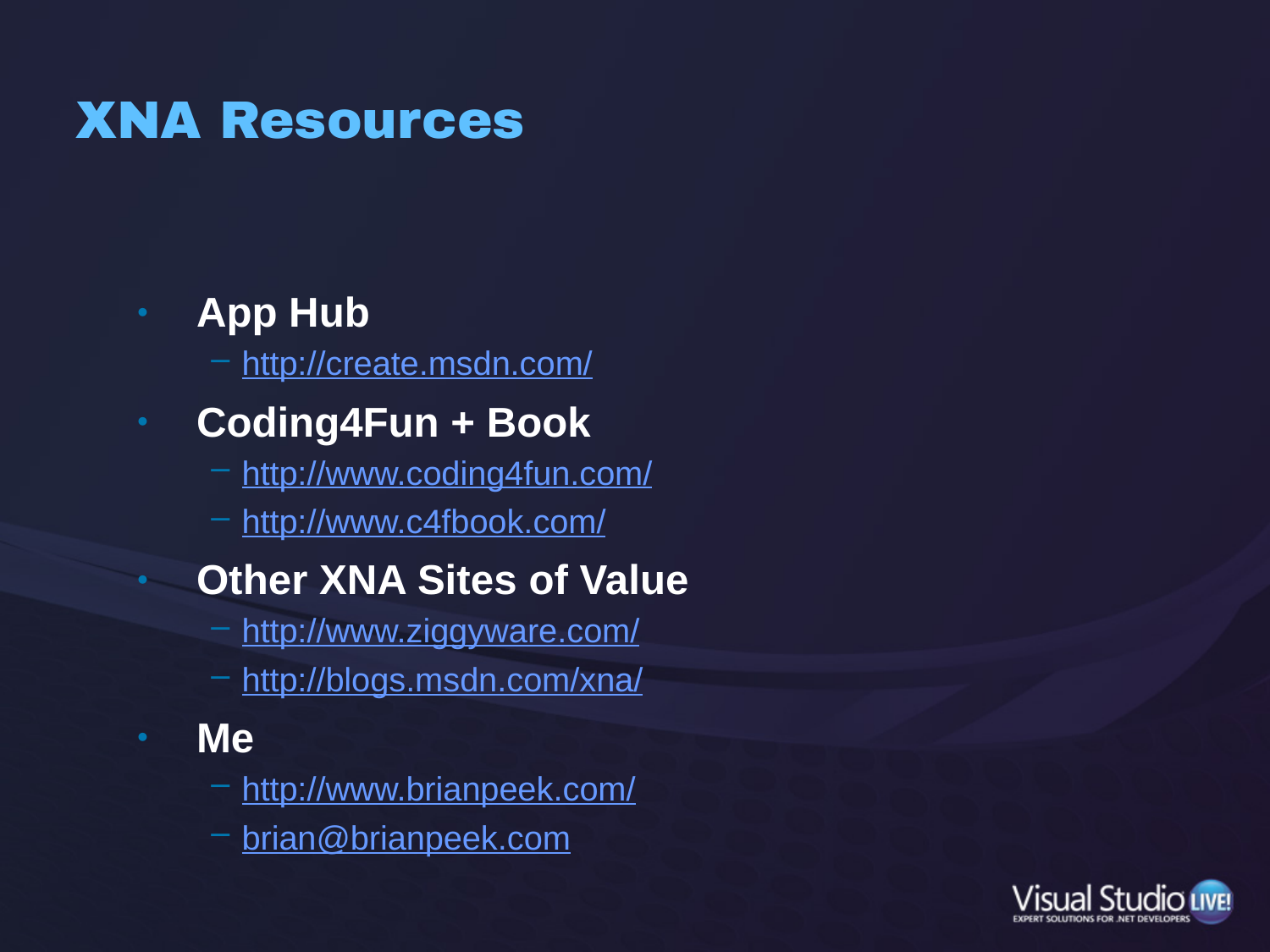

# XNA Resources
App Hub
http://create.msdn.com/
Coding4Fun + Book
http://www.coding4fun.com/
http://www.c4fbook.com/
Other XNA Sites of Value
http://www.ziggyware.com/
http://blogs.msdn.com/xna/
Me
http://www.brianpeek.com/
brian@brianpeek.com